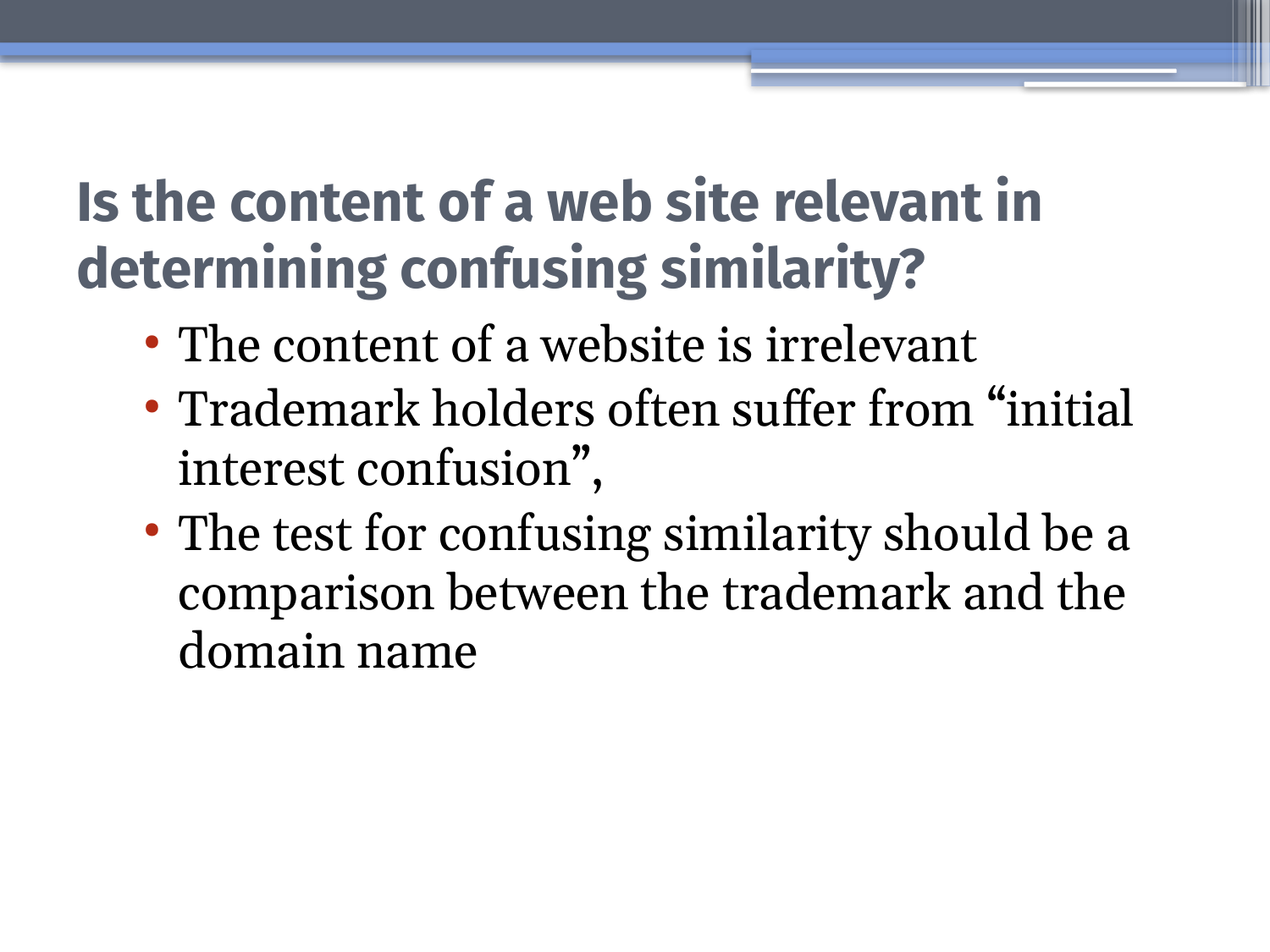

# Is the content of a web site relevant in determining confusing similarity?
The content of a website is irrelevant
Trademark holders often suffer from “initial interest confusion”,
The test for confusing similarity should be a comparison between the trademark and the domain name